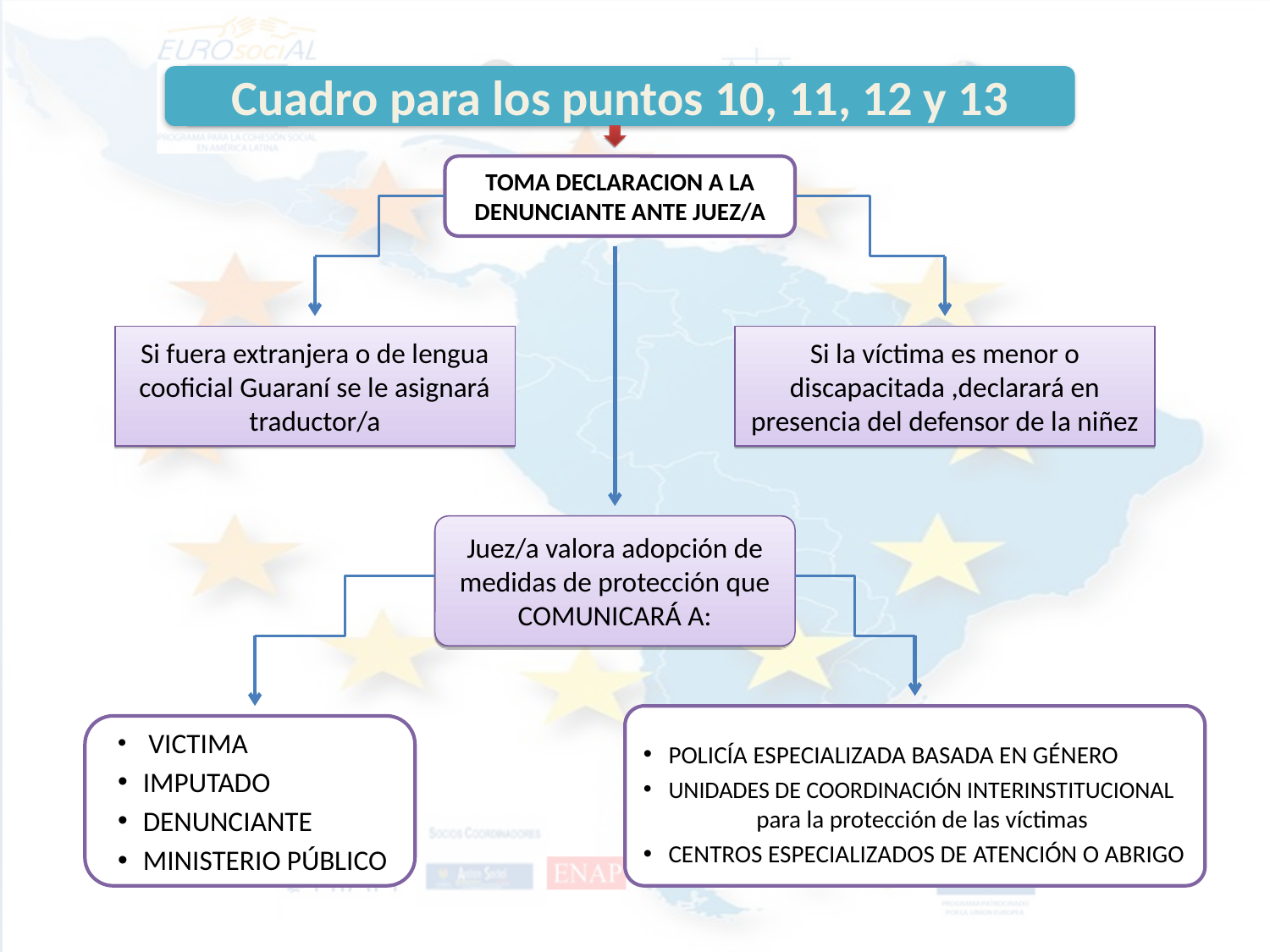

Cuadro para los puntos 10, 11, 12 y 13

TOMA DECLARACION A LA DENUNCIANTE ANTE JUEZ/A
Si fuera extranjera o de lengua cooficial Guaraní se le asignará traductor/a
Si la víctima es menor o discapacitada ,declarará en presencia del defensor de la niñez
Juez/a valora adopción de medidas de protección que COMUNICARÁ A:
POLICÍA ESPECIALIZADA BASADA EN GÉNERO
UNIDADES DE COORDINACIÓN INTERINSTITUCIONAL                   para la protección de las víctimas
CENTROS ESPECIALIZADOS DE ATENCIÓN O ABRIGO
 VICTIMA
IMPUTADO
DENUNCIANTE
MINISTERIO PÚBLICO